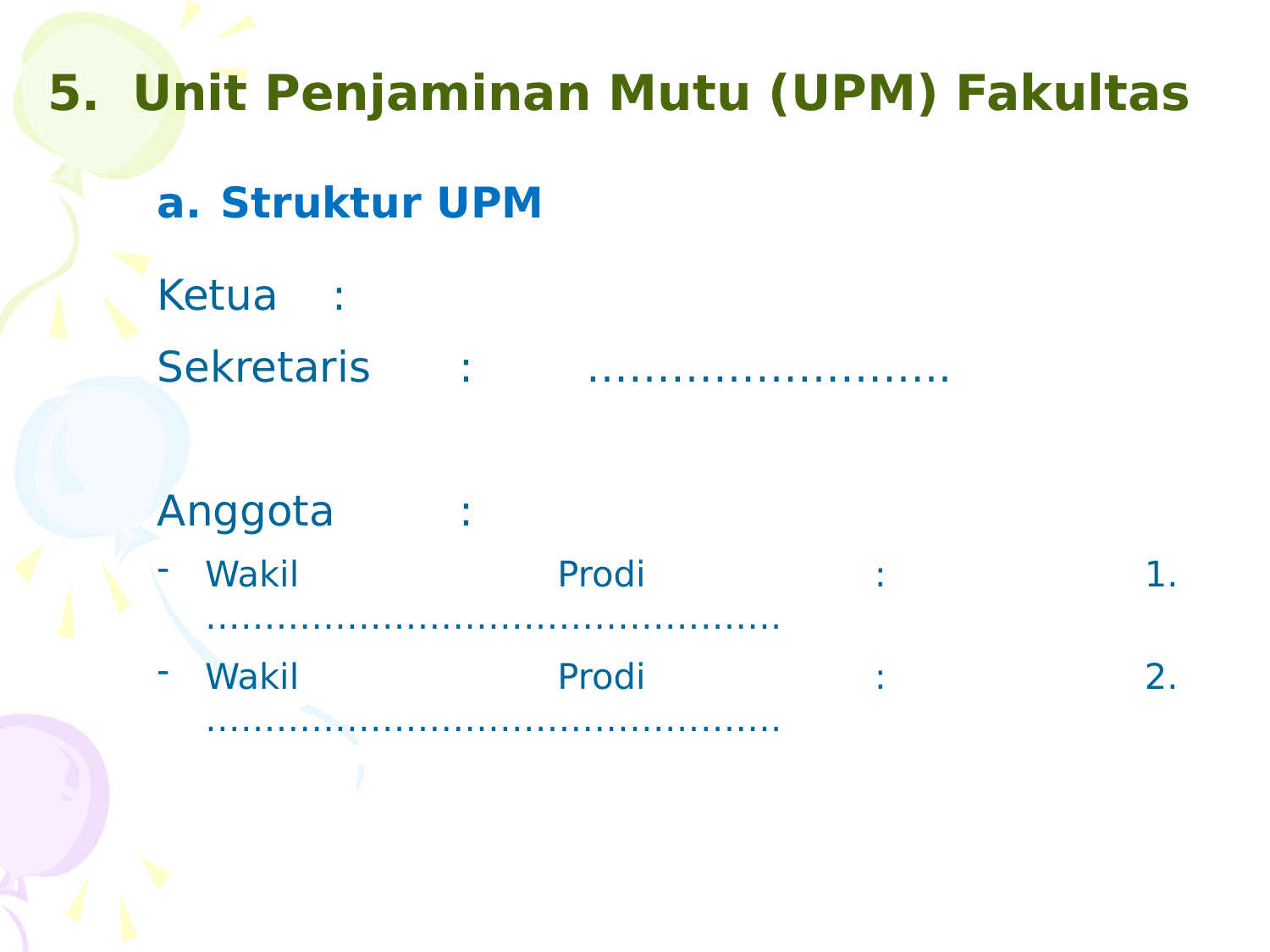

Unit Penjaminan Mutu (UPM) Fakultas

Struktur UPM
Ketua	:
Sekretaris	:	……………………..

Anggota	:
Wakil Prodi	: 1.………………………………………….
Wakil Prodi	: 2.………………………………………….